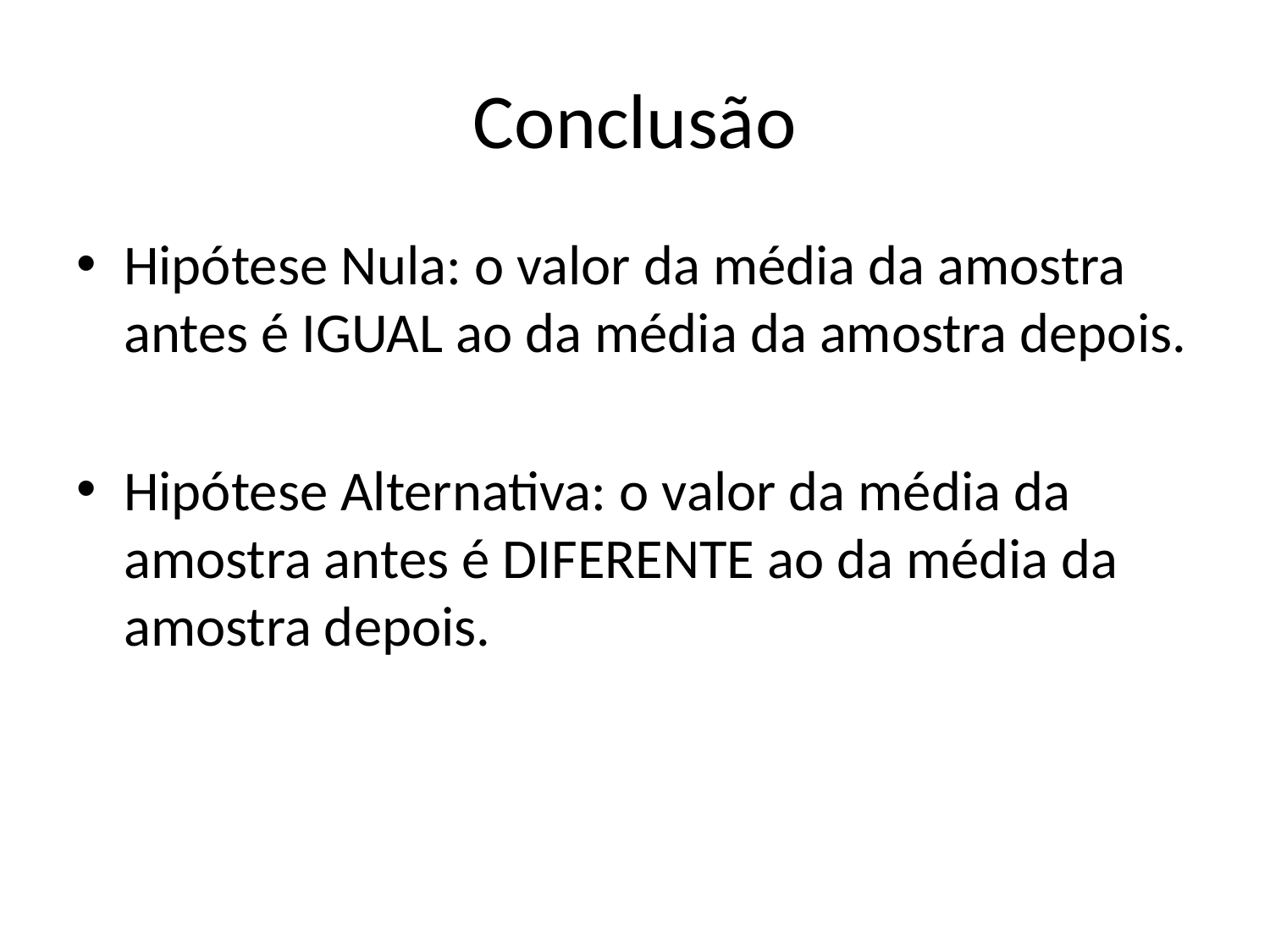

# Conclusão
Hipótese Nula: o valor da média da amostra antes é IGUAL ao da média da amostra depois.

Hipótese Alternativa: o valor da média da amostra antes é DIFERENTE ao da média da amostra depois.